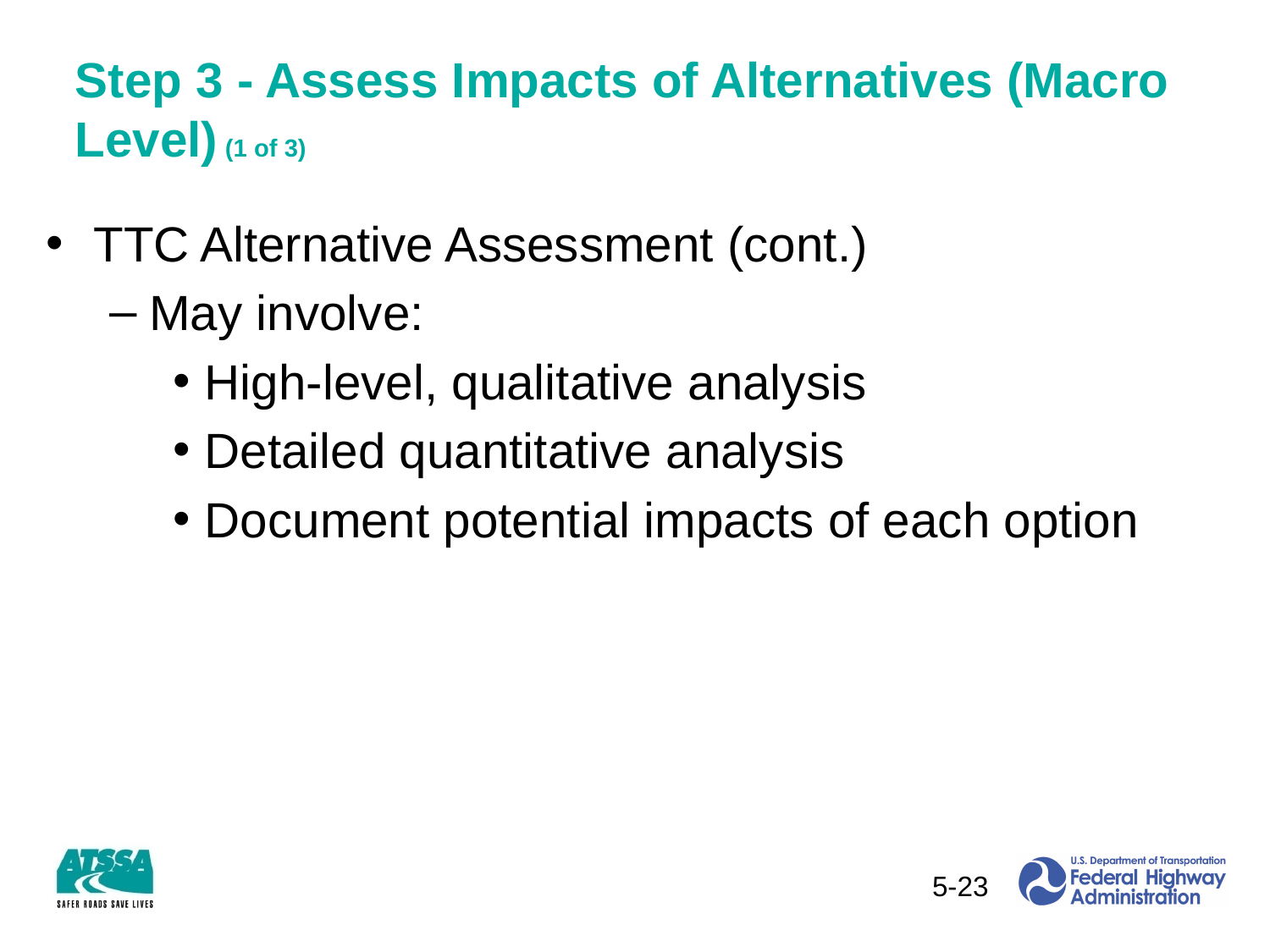

# Step 3 - Assess Impacts of Alternatives (Macro Level) (1 of 3)
TTC Alternative Assessment (cont.)
May involve:
High-level, qualitative analysis
Detailed quantitative analysis
Document potential impacts of each option